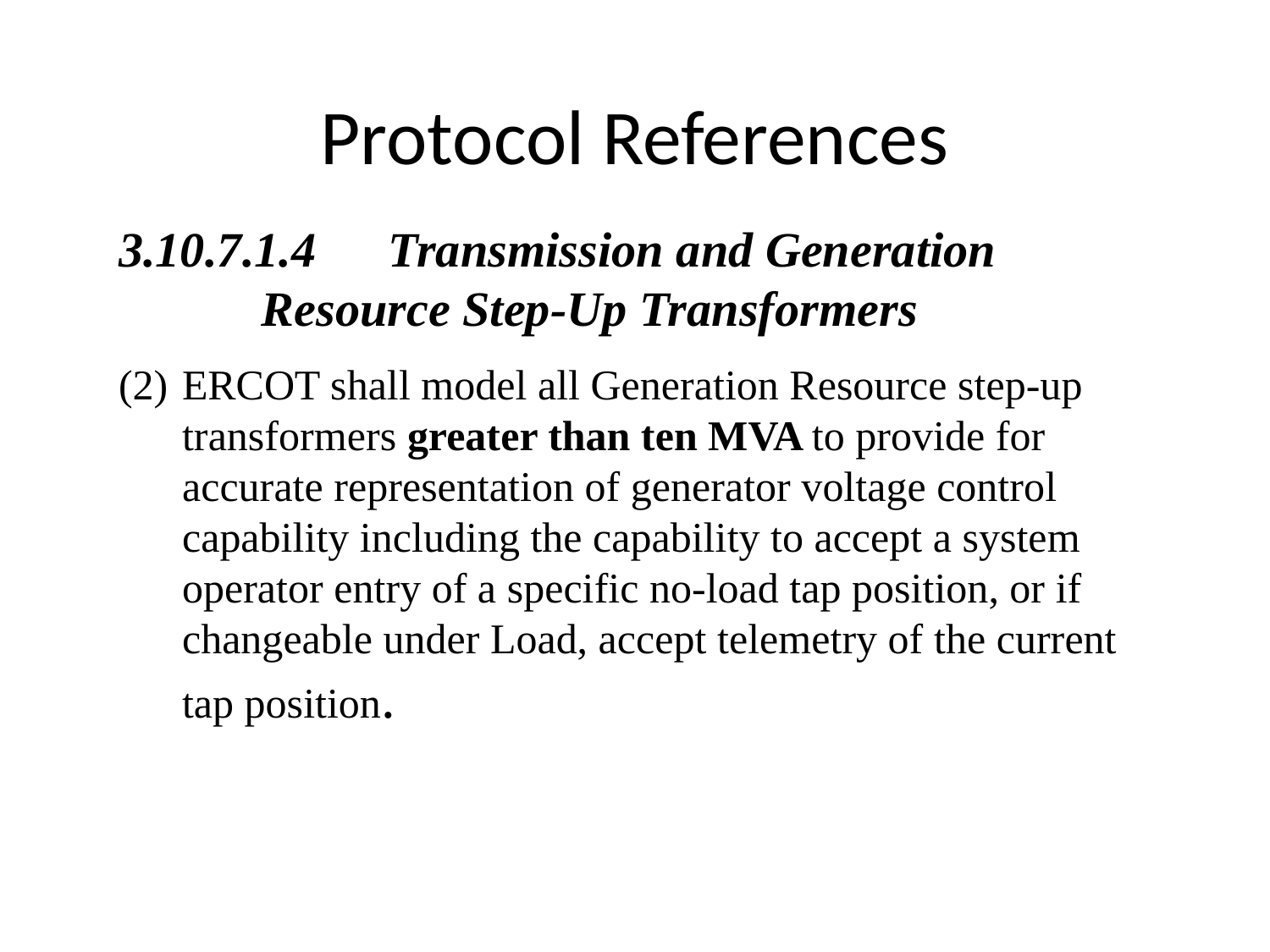

# Protocol References
3.10.7.1.4	Transmission and Generation Resource Step-Up Transformers
(2)	ERCOT shall model all Generation Resource step-up transformers greater than ten MVA to provide for accurate representation of generator voltage control capability including the capability to accept a system operator entry of a specific no-load tap position, or if changeable under Load, accept telemetry of the current tap position.